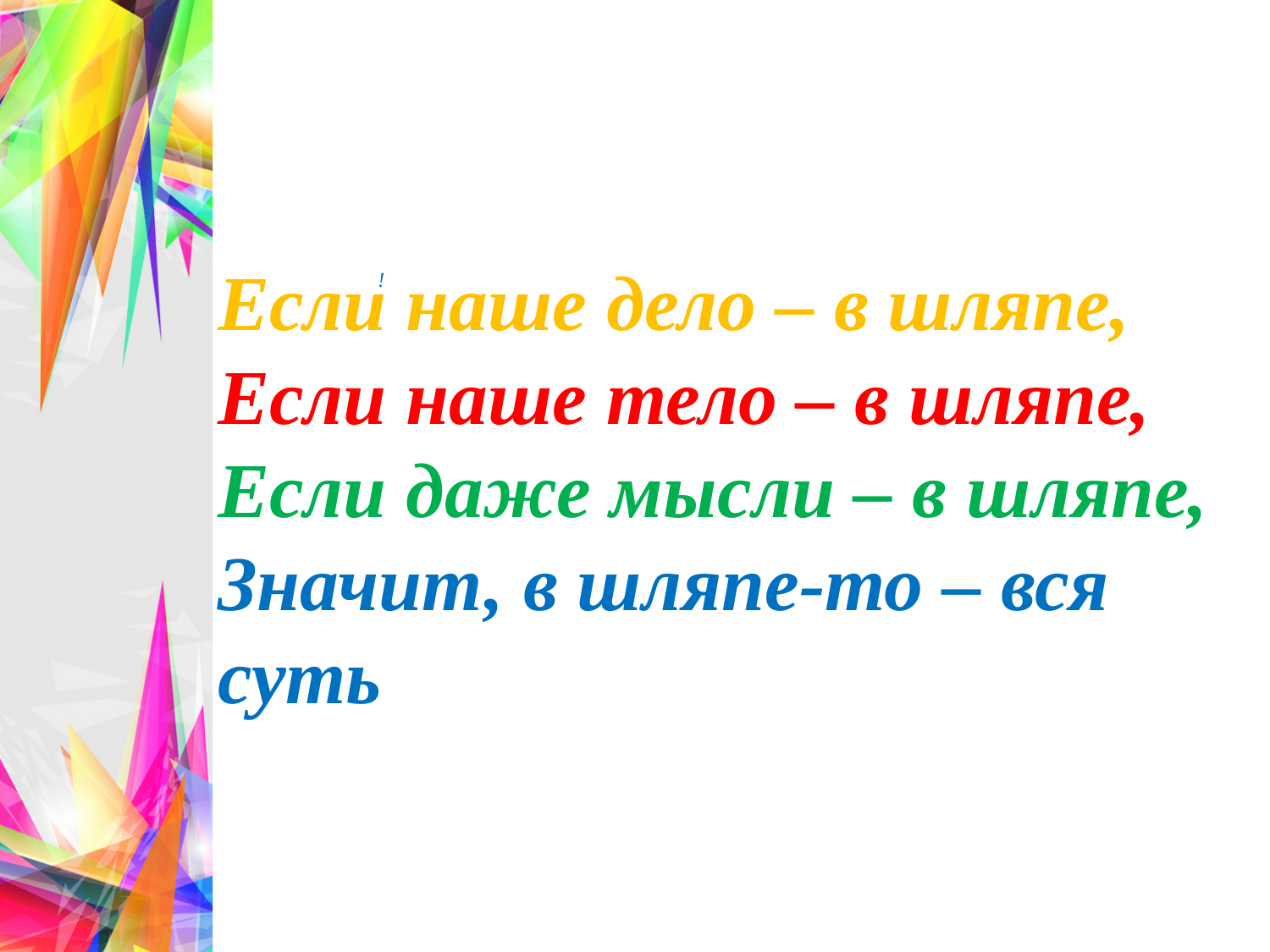

# Если наше дело – в шляпе, Если наше тело – в шляпе, Если даже мысли – в шляпе, Значит, в шляпе-то – вся суть

!